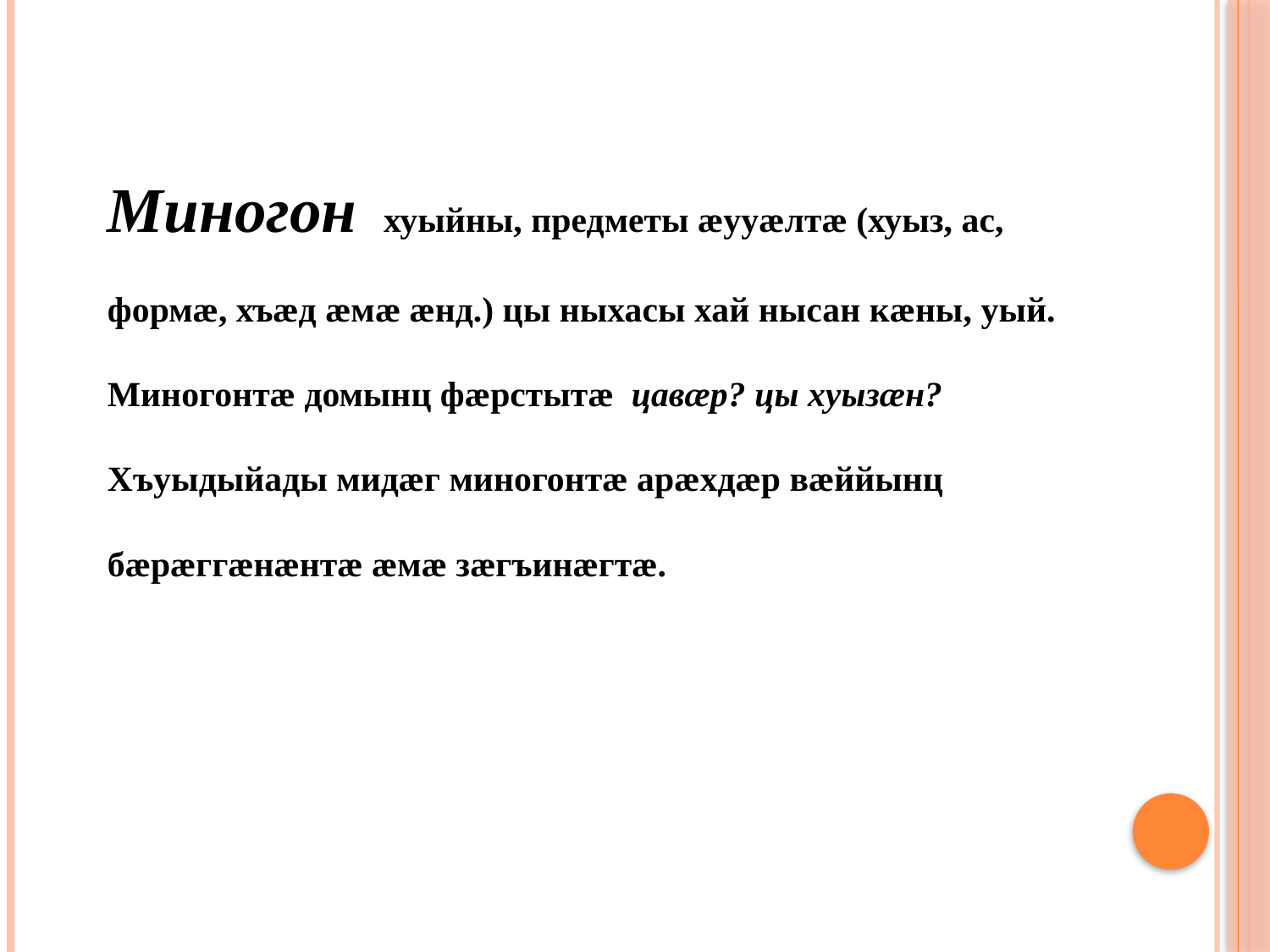

Миногон   хуыйны, предметы æууæлтæ (хуыз, ас, формæ, хъæд æмæ æнд.) цы ныхасы хай нысан кæны, уый. Миногонтæ домынц фæрстытæ  цавæр? цы хуызæн?
Хъуыдыйады мидæг миногонтæ арæхдæр вæййынц бæрæггæнæнтæ æмæ зæгъинæгтæ.